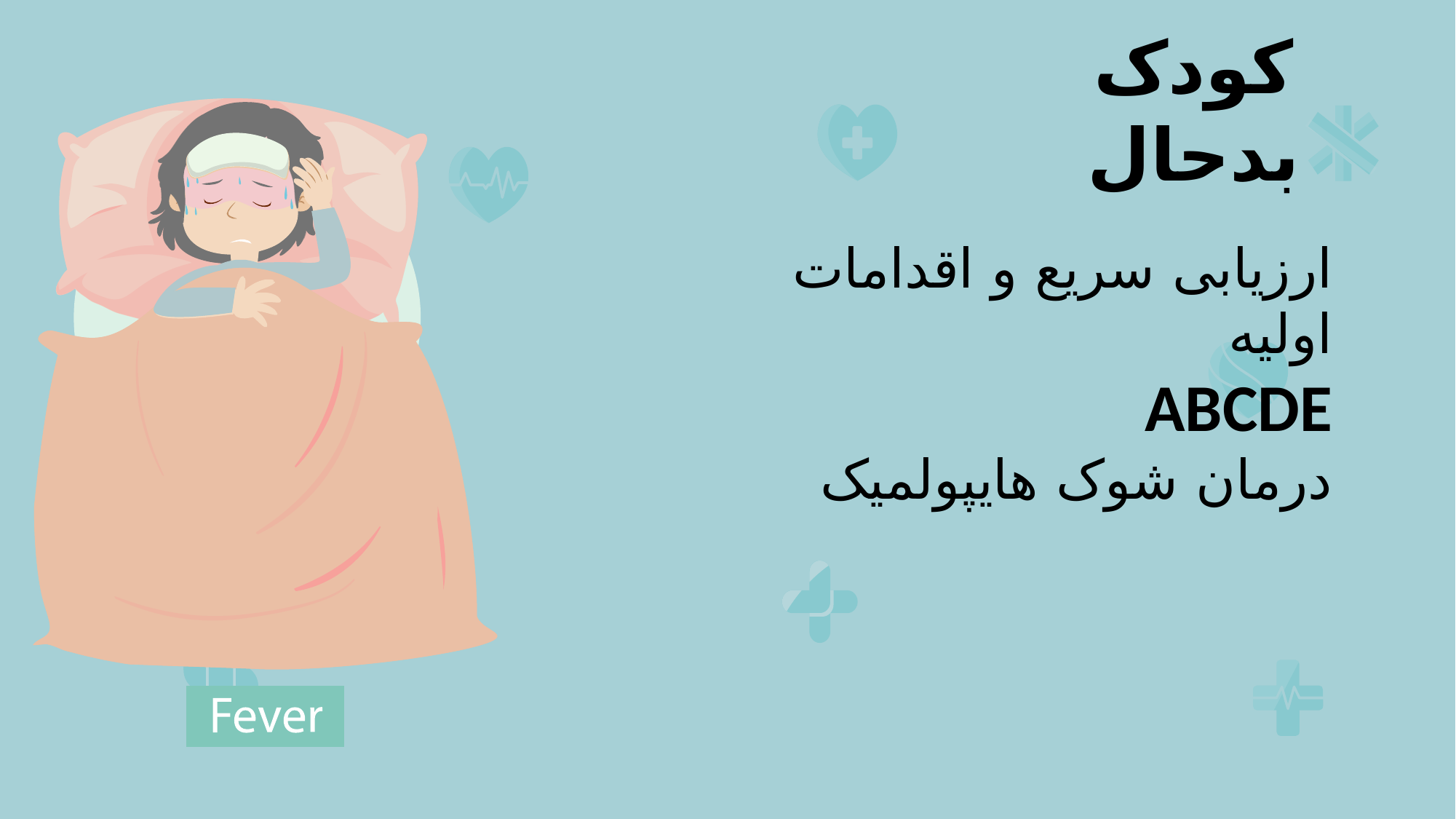

کودک بدحال
ارزیابی سریع و اقدامات اولیه
ABCDE
درمان شوک هایپولمیک